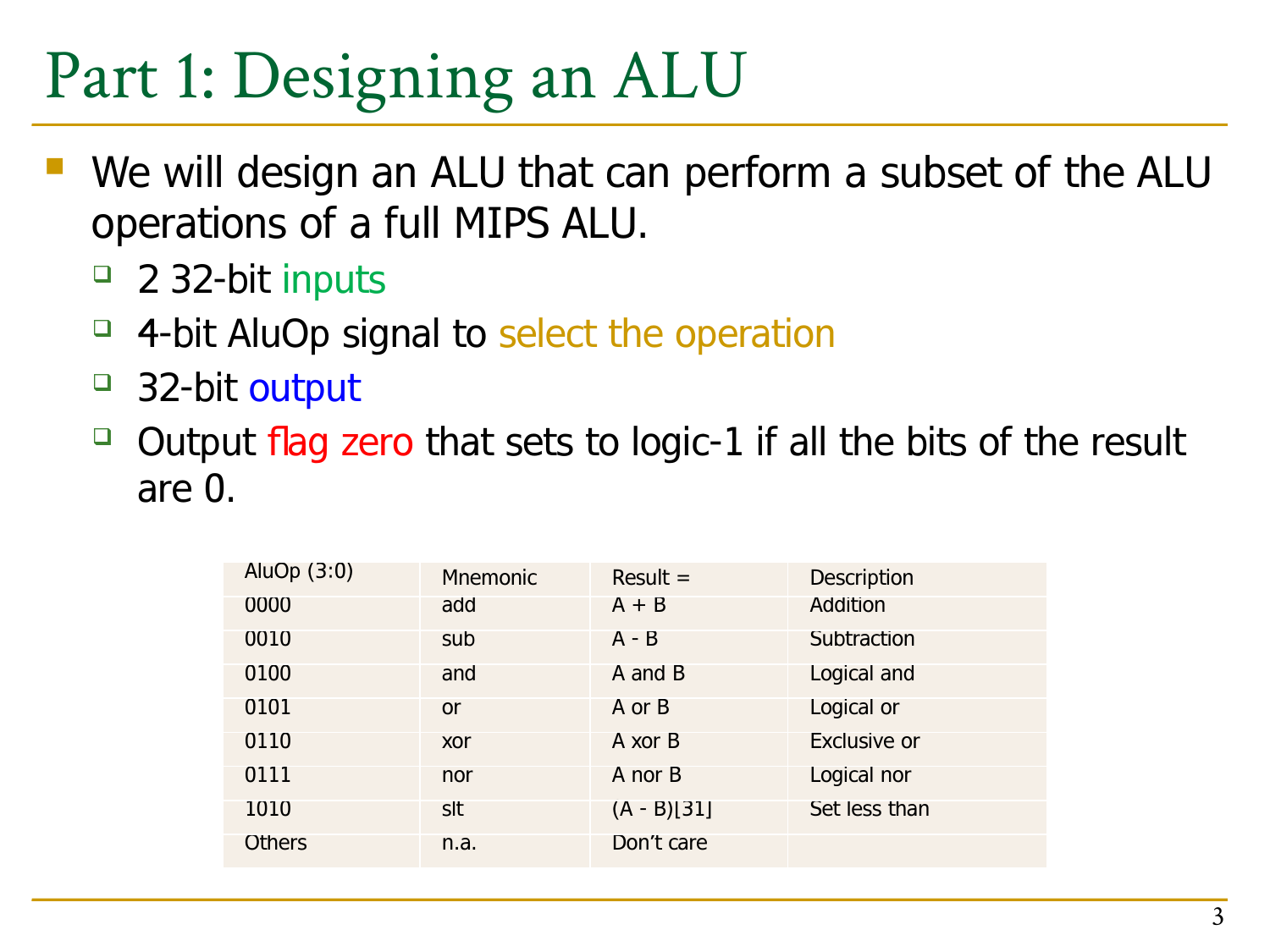

# Part 1: Designing an ALU
We will design an ALU that can perform a subset of the ALU operations of a full MIPS ALU.
2 32-bit inputs
4-bit AluOp signal to select the operation
32-bit output
Output flag zero that sets to logic-1 if all the bits of the result are 0.
| AluOp (3:0) | Mnemonic | Result = | Description |
| --- | --- | --- | --- |
| 0000 | add | A + B | Addition |
| 0010 | sub | A - B | Subtraction |
| 0100 | and | A and B | Logical and |
| 0101 | or | A or B | Logical or |
| 0110 | xor | A xor B | Exclusive or |
| 0111 | nor | A nor B | Logical nor |
| 1010 | slt | (A - B)[31] | Set less than |
| Others | n.a. | Don’t care |  |
3